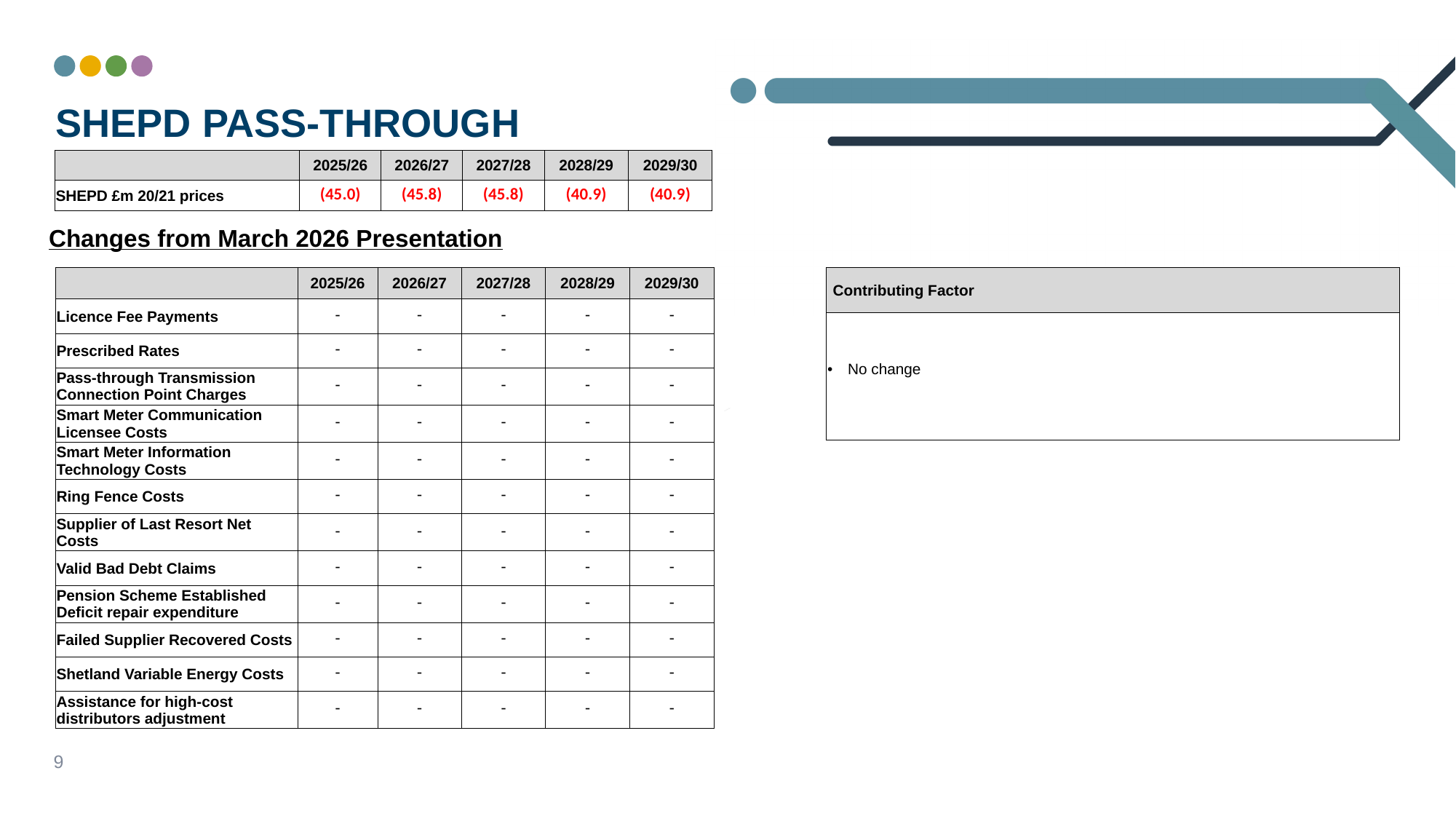

# SHEPD Pass-through
|  | 2025/26 | 2026/27 | 2027/28 | 2028/29 | 2029/30 |
| --- | --- | --- | --- | --- | --- |
| SHEPD £m 20/21 prices | (45.0) | (45.8) | (45.8) | (40.9) | (40.9) |
Changes from March 2026 Presentation
|  | 2025/26 | 2026/27 | 2027/28 | 2028/29 | 2029/30 |
| --- | --- | --- | --- | --- | --- |
| Licence Fee Payments | - | - | - | - | - |
| Prescribed Rates | - | - | - | - | - |
| Pass-through Transmission Connection Point Charges | - | - | - | - | - |
| Smart Meter Communication Licensee Costs | - | - | - | - | - |
| Smart Meter Information Technology Costs | - | - | - | - | - |
| Ring Fence Costs | - | - | - | - | - |
| Supplier of Last Resort Net Costs | - | - | - | - | - |
| Valid Bad Debt Claims | - | - | - | - | - |
| Pension Scheme Established Deficit repair expenditure | - | - | - | - | - |
| Failed Supplier Recovered Costs | - | - | - | - | - |
| Shetland Variable Energy Costs | - | - | - | - | - |
| Assistance for high-cost distributors adjustment | - | - | - | - | - |
| Contributing Factor |
| --- |
| No change |